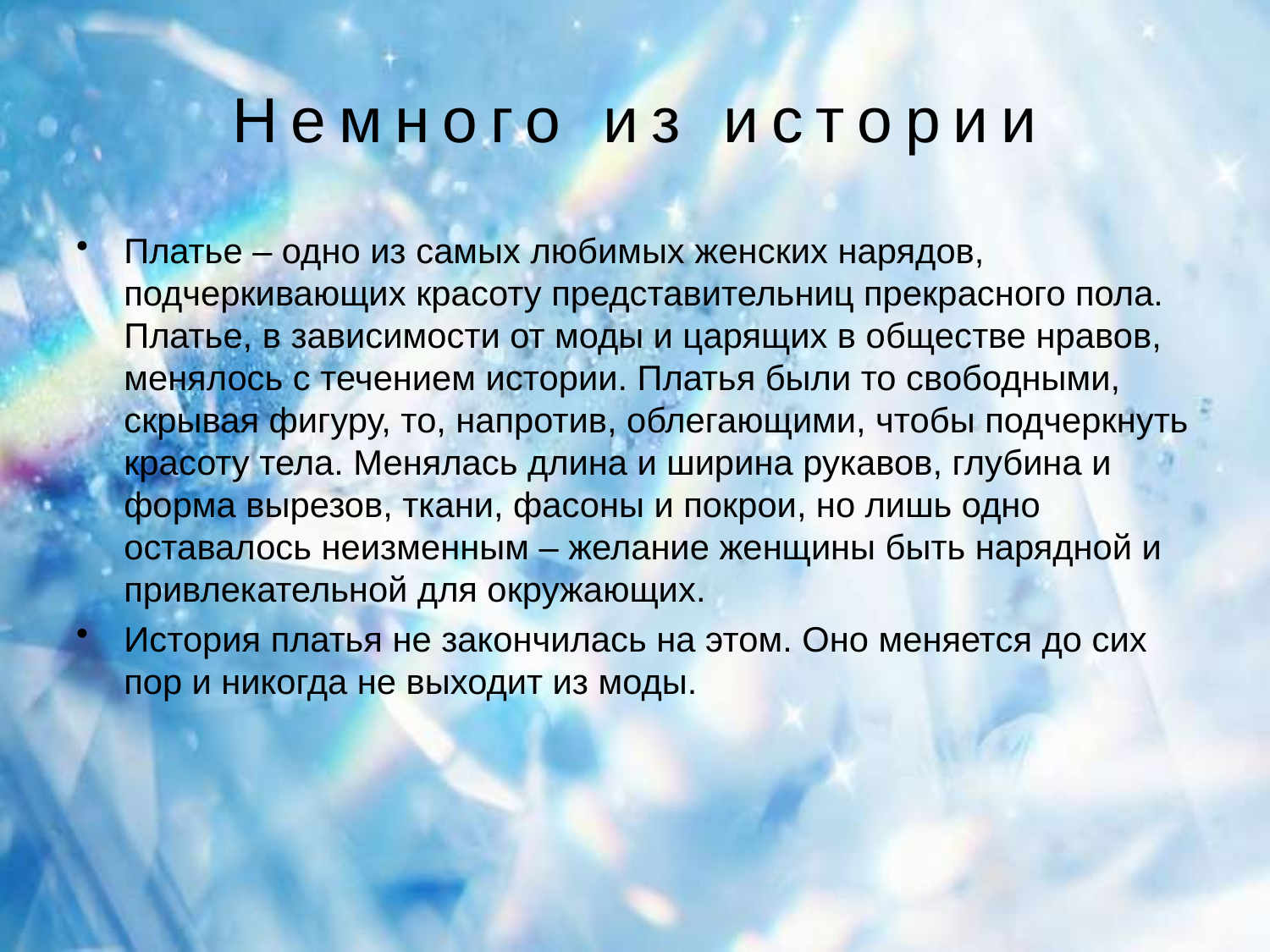

Немного из истории
Платье – одно из самых любимых женских нарядов, подчеркивающих красоту представительниц прекрасного пола. Платье, в зависимости от моды и царящих в обществе нравов, менялось с течением истории. Платья были то свободными, скрывая фигуру, то, напротив, облегающими, чтобы подчеркнуть красоту тела. Менялась длина и ширина рукавов, глубина и форма вырезов, ткани, фасоны и покрои, но лишь одно оставалось неизменным – желание женщины быть нарядной и привлекательной для окружающих.
История платья не закончилась на этом. Оно меняется до сих пор и никогда не выходит из моды.